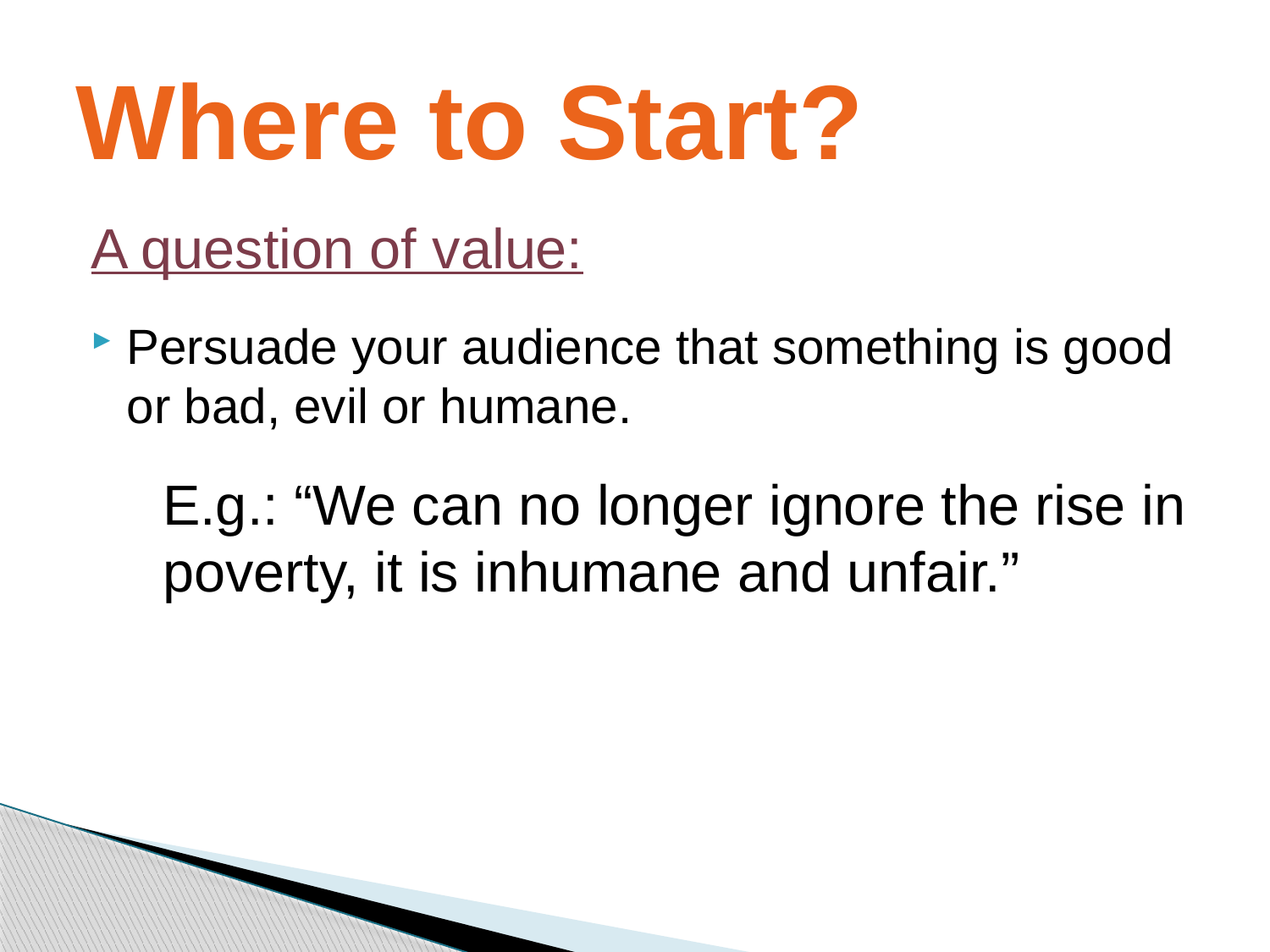

# Where to Start?
A question of value:

Persuade your audience that something is good or bad, evil or humane.

E.g.: “We can no longer ignore the rise in poverty, it is inhumane and unfair.”